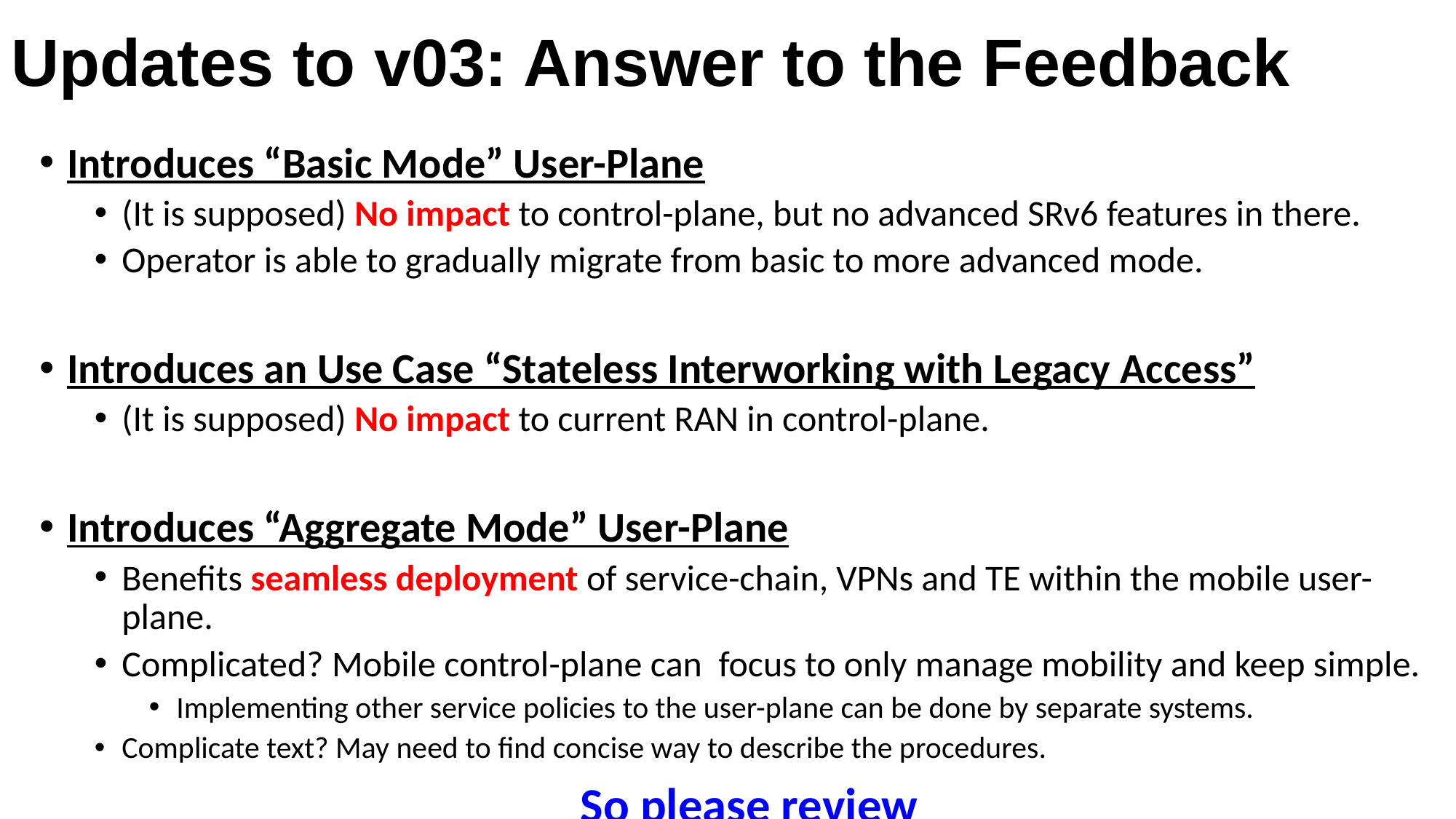

# Updates to v03: Answer to the Feedback
Introduces “Basic Mode” User-Plane
(It is supposed) No impact to control-plane, but no advanced SRv6 features in there.
Operator is able to gradually migrate from basic to more advanced mode.

Introduces an Use Case “Stateless Interworking with Legacy Access”
(It is supposed) No impact to current RAN in control-plane.

Introduces “Aggregate Mode” User-Plane
Benefits seamless deployment of service-chain, VPNs and TE within the mobile user-plane.
Complicated? Mobile control-plane can  focus to only manage mobility and keep simple.
Implementing other service policies to the user-plane can be done by separate systems.
Complicate text? May need to find concise way to describe the procedures.
So please review